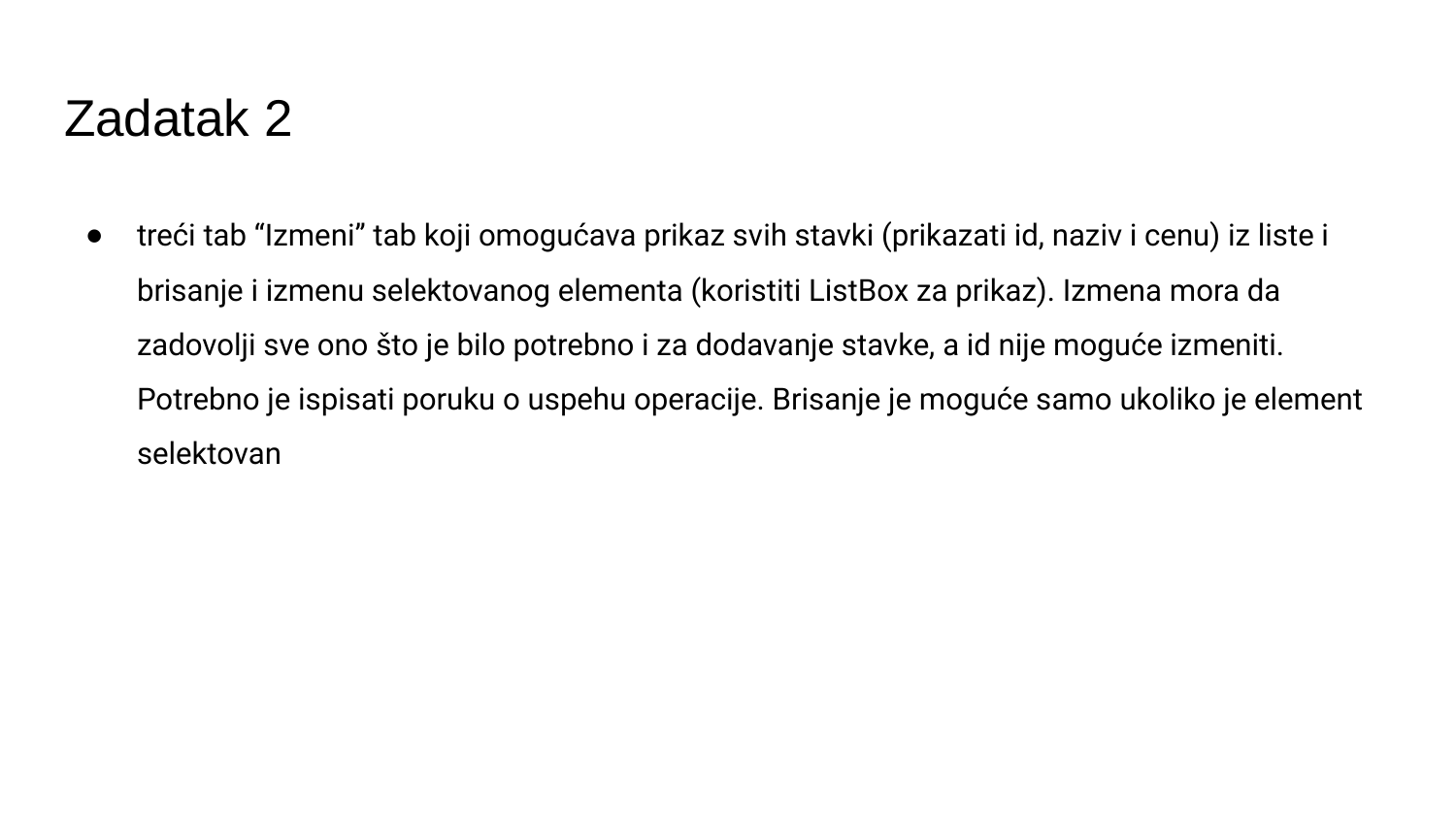

# Zadatak 2
treći tab “Izmeni” tab koji omogućava prikaz svih stavki (prikazati id, naziv i cenu) iz liste i brisanje i izmenu selektovanog elementa (koristiti ListBox za prikaz). Izmena mora da zadovolji sve ono što je bilo potrebno i za dodavanje stavke, a id nije moguće izmeniti. Potrebno je ispisati poruku o uspehu operacije. Brisanje je moguće samo ukoliko je element selektovan